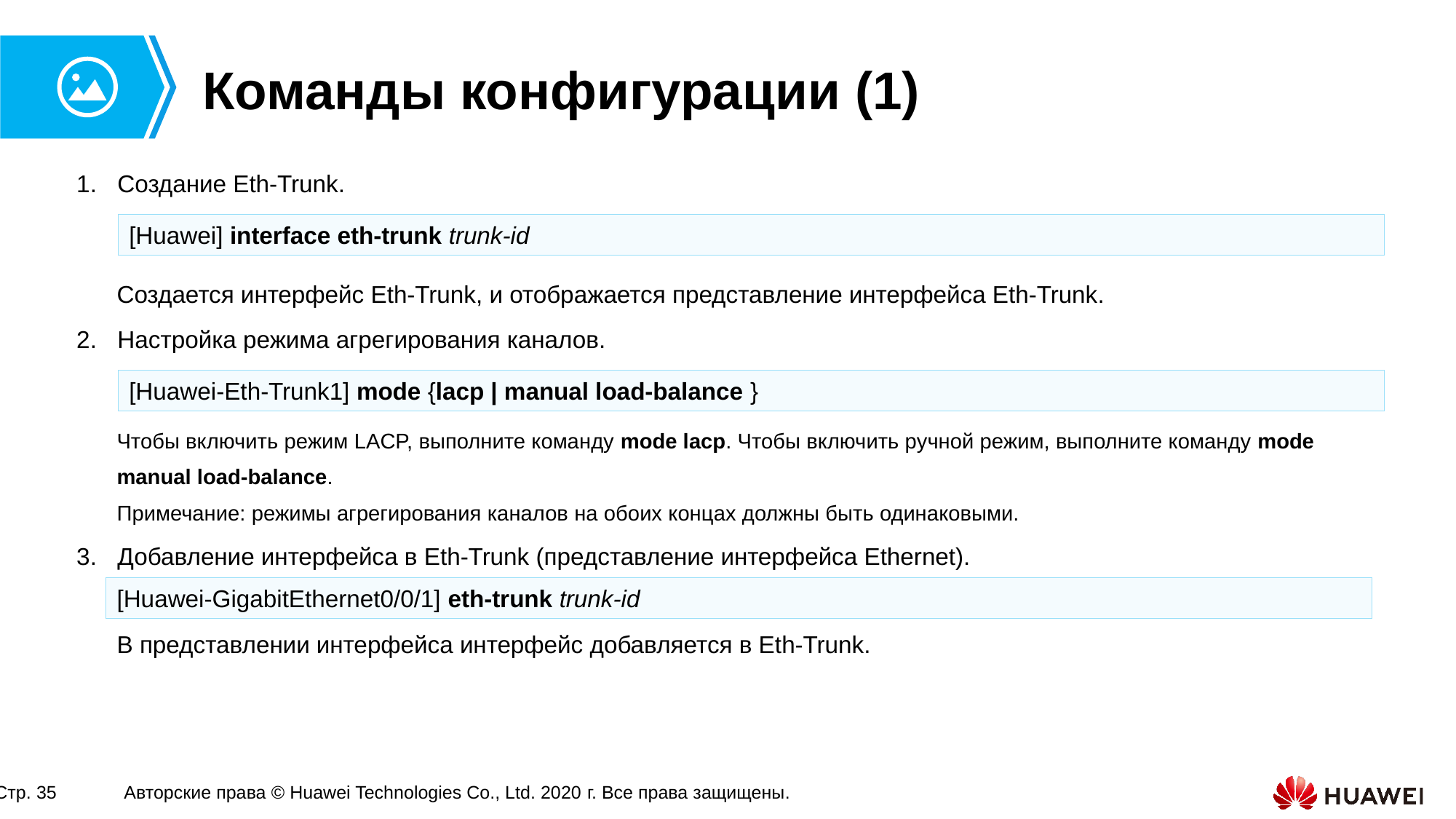

# Команды конфигурации (1)
Создание Eth-Trunk.
[Huawei] interface eth-trunk trunk-id
Создается интерфейс Eth-Trunk, и отображается представление интерфейса Eth-Trunk.
Настройка режима агрегирования каналов.
[Huawei-Eth-Trunk1] mode {lacp | manual load-balance }
Чтобы включить режим LACP, выполните команду mode lacp. Чтобы включить ручной режим, выполните команду mode manual load-balance.
Примечание: режимы агрегирования каналов на обоих концах должны быть одинаковыми.
Добавление интерфейса в Eth-Trunk (представление интерфейса Ethernet).
[Huawei-GigabitEthernet0/0/1] eth-trunk trunk-id
В представлении интерфейса интерфейс добавляется в Eth-Trunk.